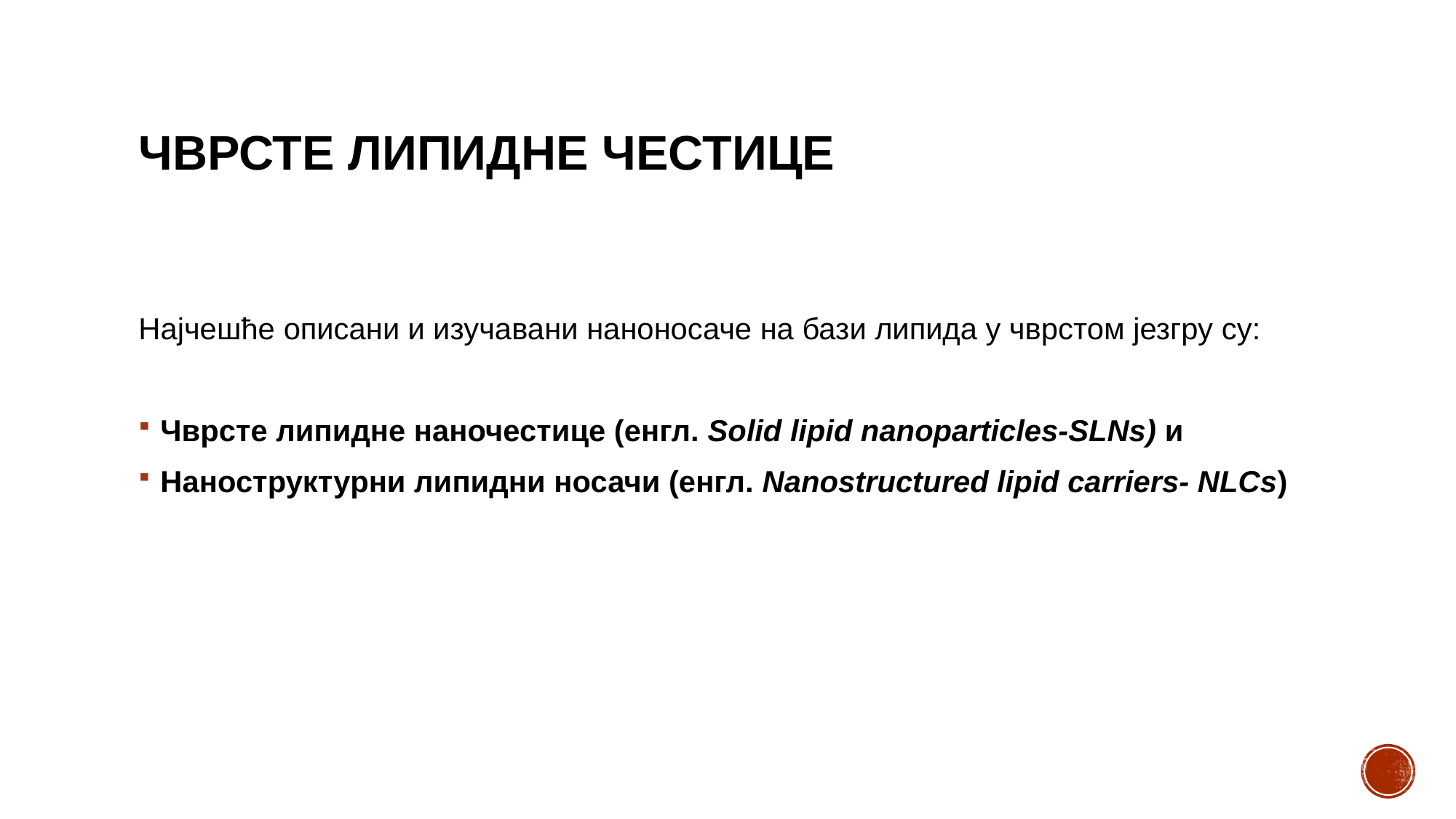

# Чврсте липидне честице

Најчешће описани и изучавани наноносаче на бази липида у чврстом језгру су:

Чврсте липидне наночестице (енгл. Solid lipid nanoparticles-SLNs) и
Наноструктурни липидни носачи (енгл. Nаnostructured lipid carriers- NLCs)